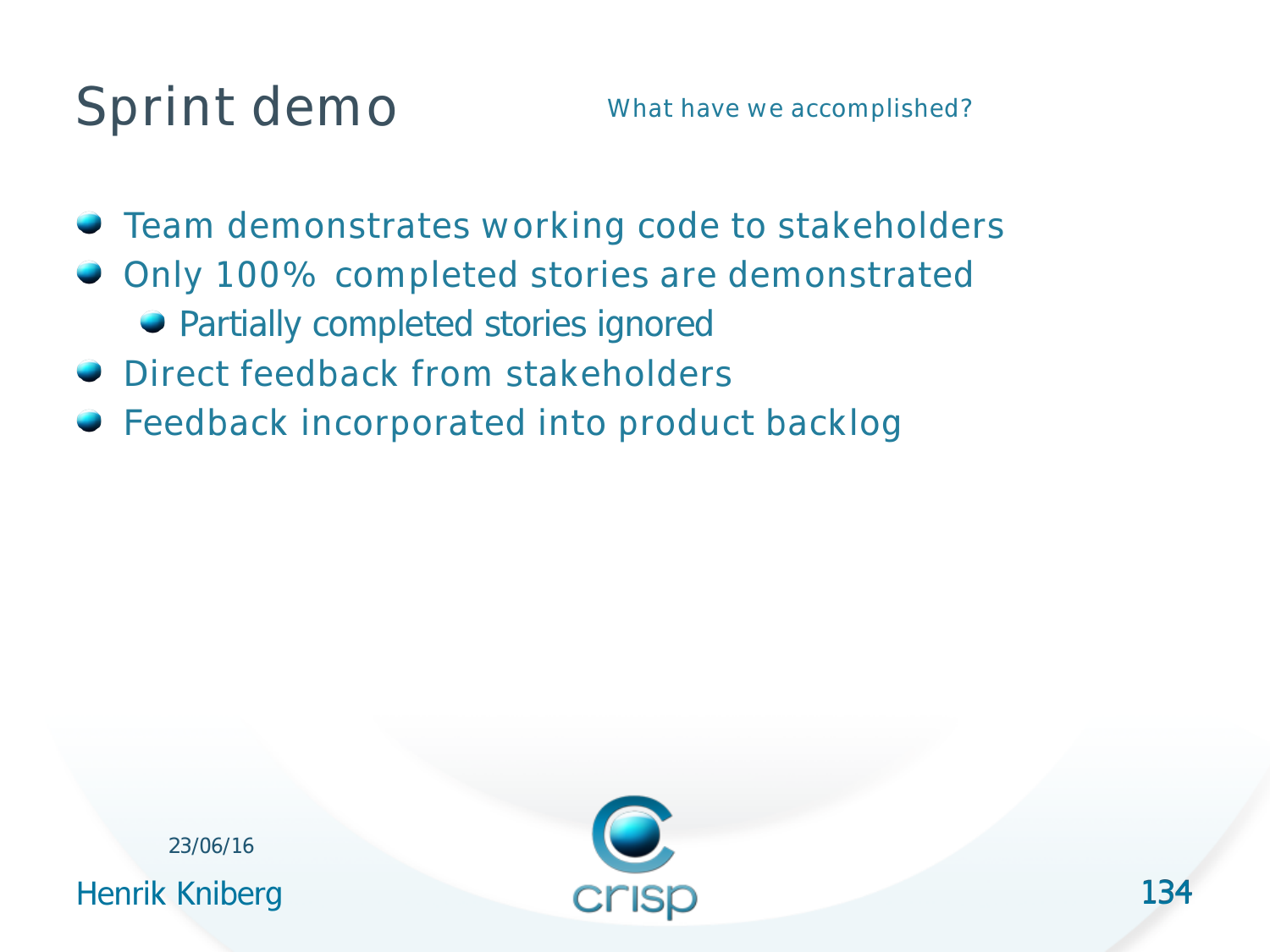

# Sprint demo
What have we accomplished?
Team demonstrates working code to stakeholders
Only 100% completed stories are demonstrated
Partially completed stories ignored
Direct feedback from stakeholders
Feedback incorporated into product backlog
23/06/16
134
Henrik Kniberg